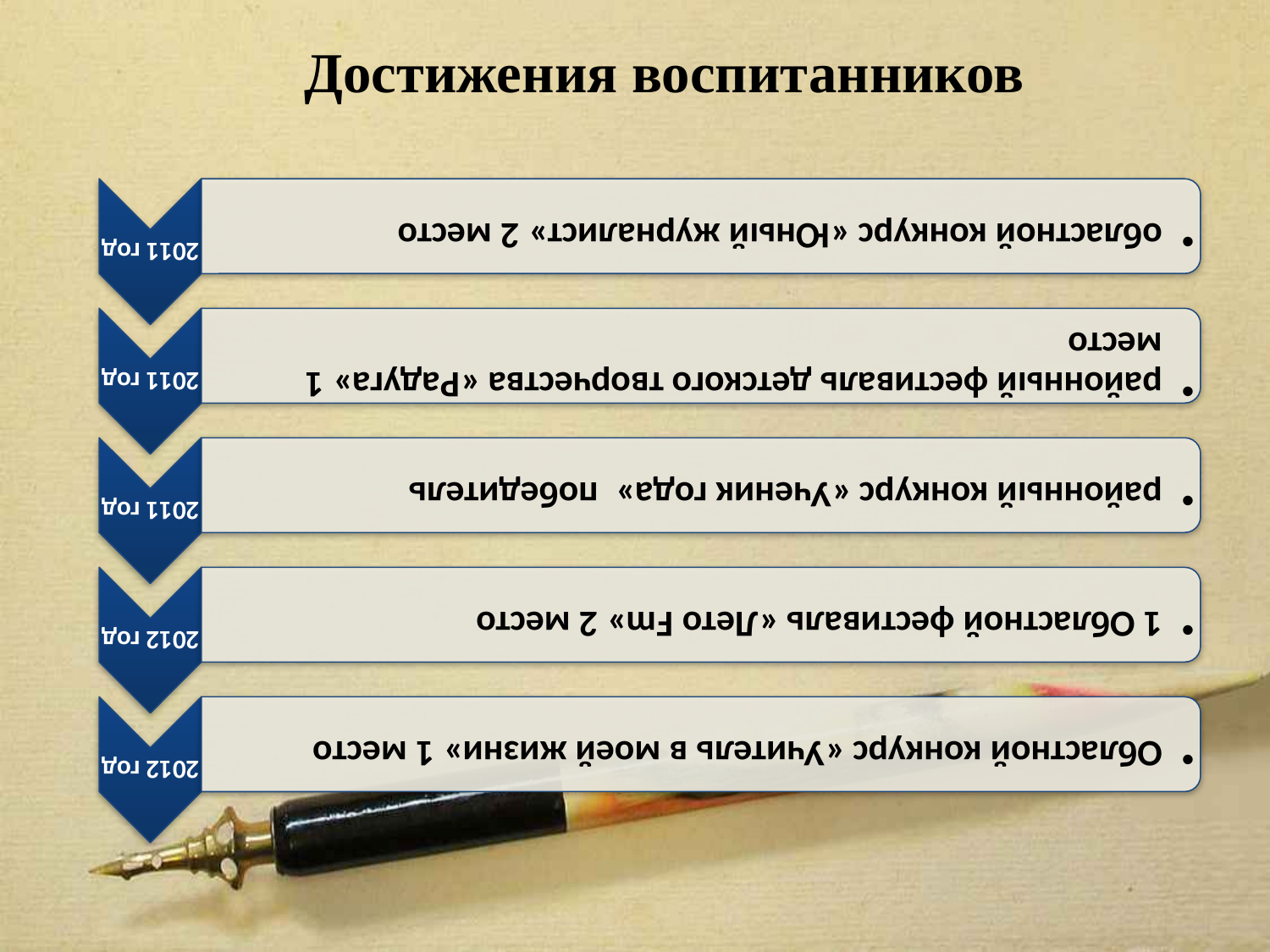

Достижения воспитанников
2011 год
областной конкурс «Юный журналист» 2 место
2011 год
районный фестиваль детского творчества «Радуга» 1 место
2011 год
районный конкурс «Ученик года»  победитель
2012 год
1 Областной фестиваль «Лето Fm» 2 место
2012 год
Областной конкурс «Учитель в моей жизни» 1 место